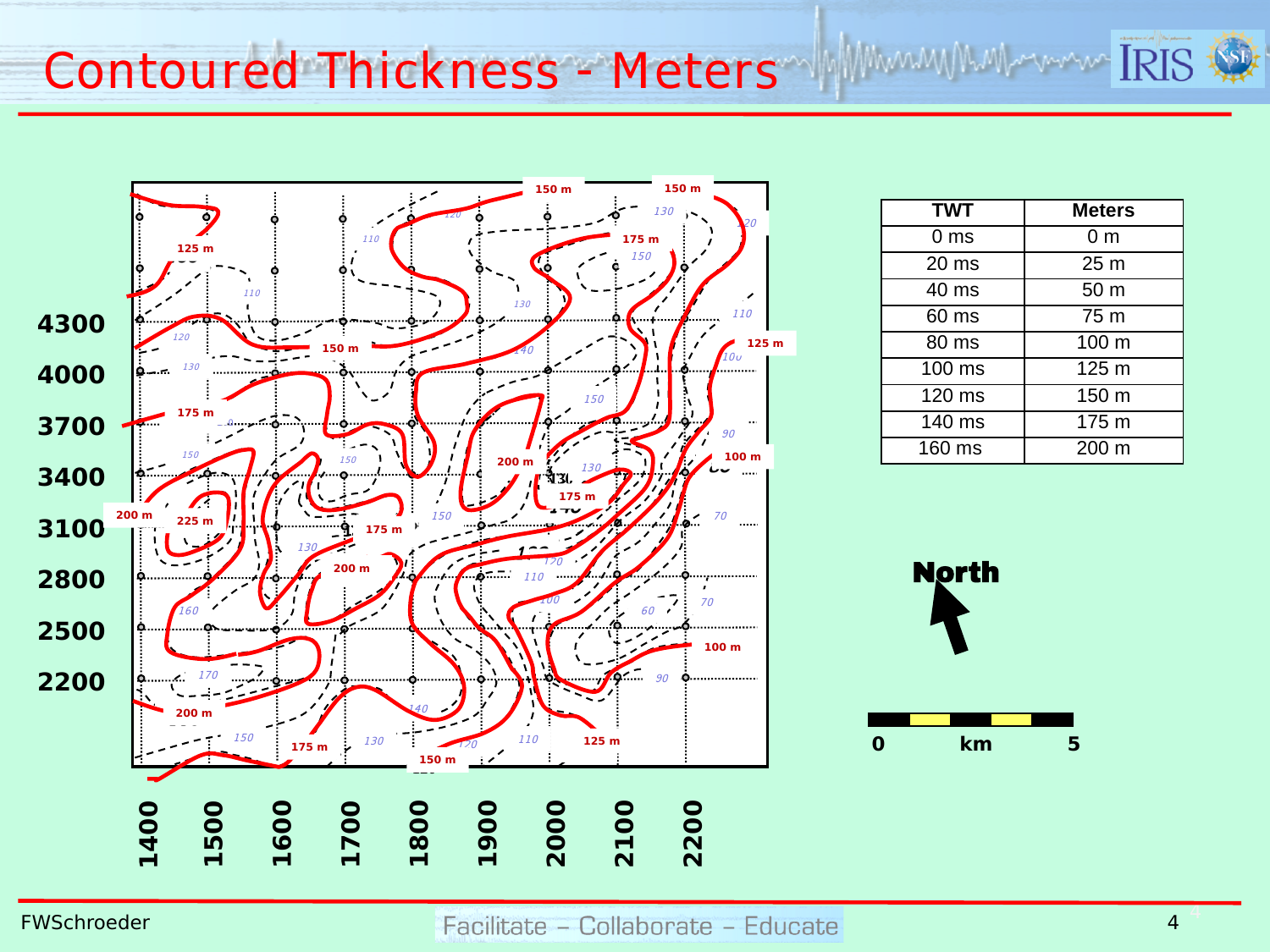

# Contoured Thickness - Meters
150 m
150 m

130

120

120

140
175 m
110

125 m
100
150

110
130

110
4300
4000
3700
3400
3100
2800
2500
2200

120
125 m

150 m
140

100
130

150

175 m
140
140

90

150

100 m

160

150

80
200 m

130
130

175 m

140

200 m
70
150
225 m

140
130
175 m

130
130
120
160

200 m

110

100
70

60
160

100 m

80

170

90

140
200 m
160
150
110
125 m
130
100
120
175 m
150 m
120
1800
1900
2000
2100
2200
1600
1700
1500
1400
| TWT | Meters |
| --- | --- |
| 0 ms | 0 m |
| 20 ms | 25 m |
| 40 ms | 50 m |
| 60 ms | 75 m |
| 80 ms | 100 m |
| 100 ms | 125 m |
| 120 ms | 150 m |
| 140 ms | 175 m |
| 160 ms | 200 m |
North

 0           km           5